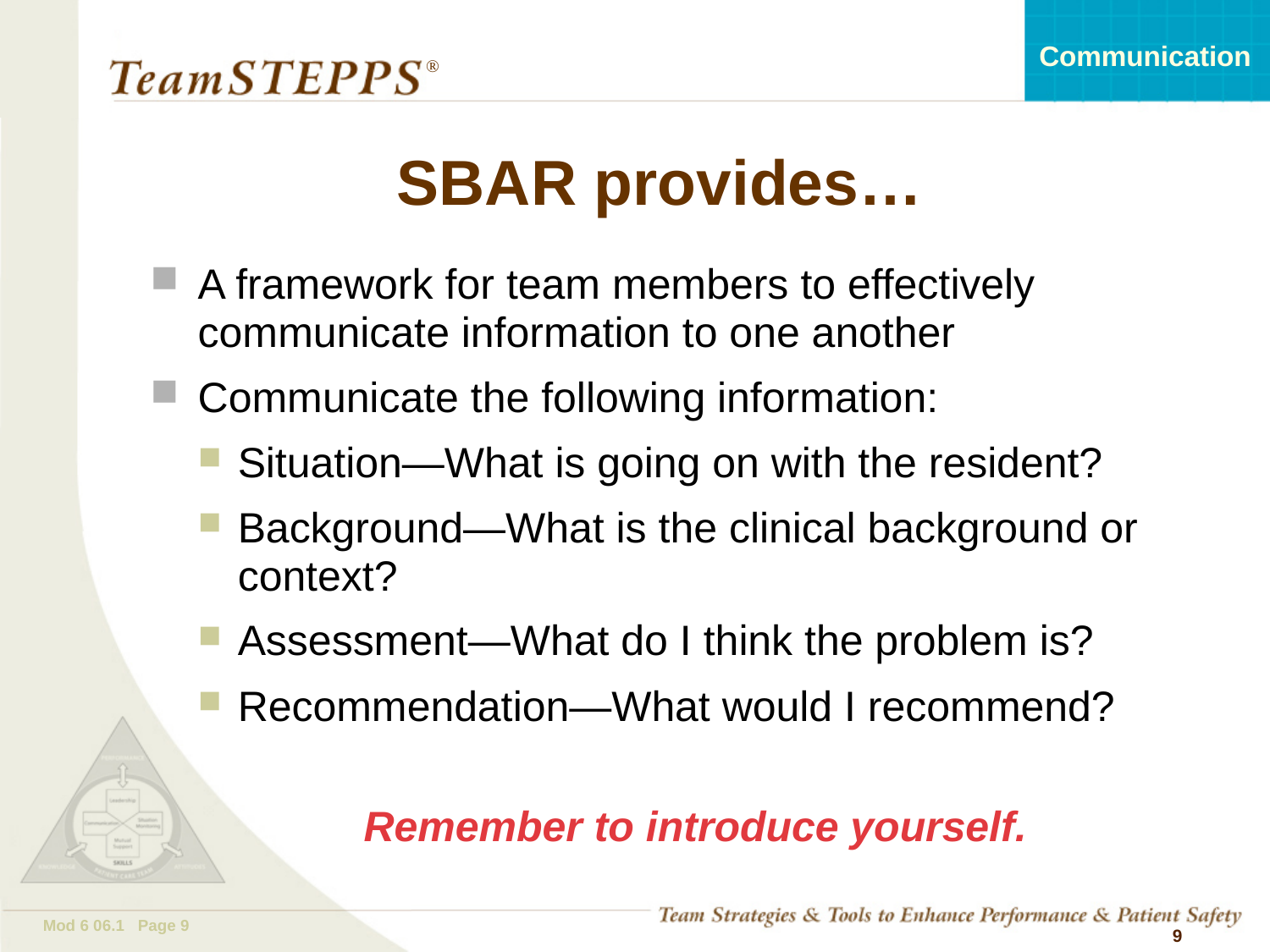

# SBAR provides…
A framework for team members to effectively communicate information to one another
Communicate the following information:
Situation―What is going on with the resident?
Background―What is the clinical background or context?
Assessment―What do I think the problem is?
Recommendation―What would I recommend?
Remember to introduce yourself.
 9